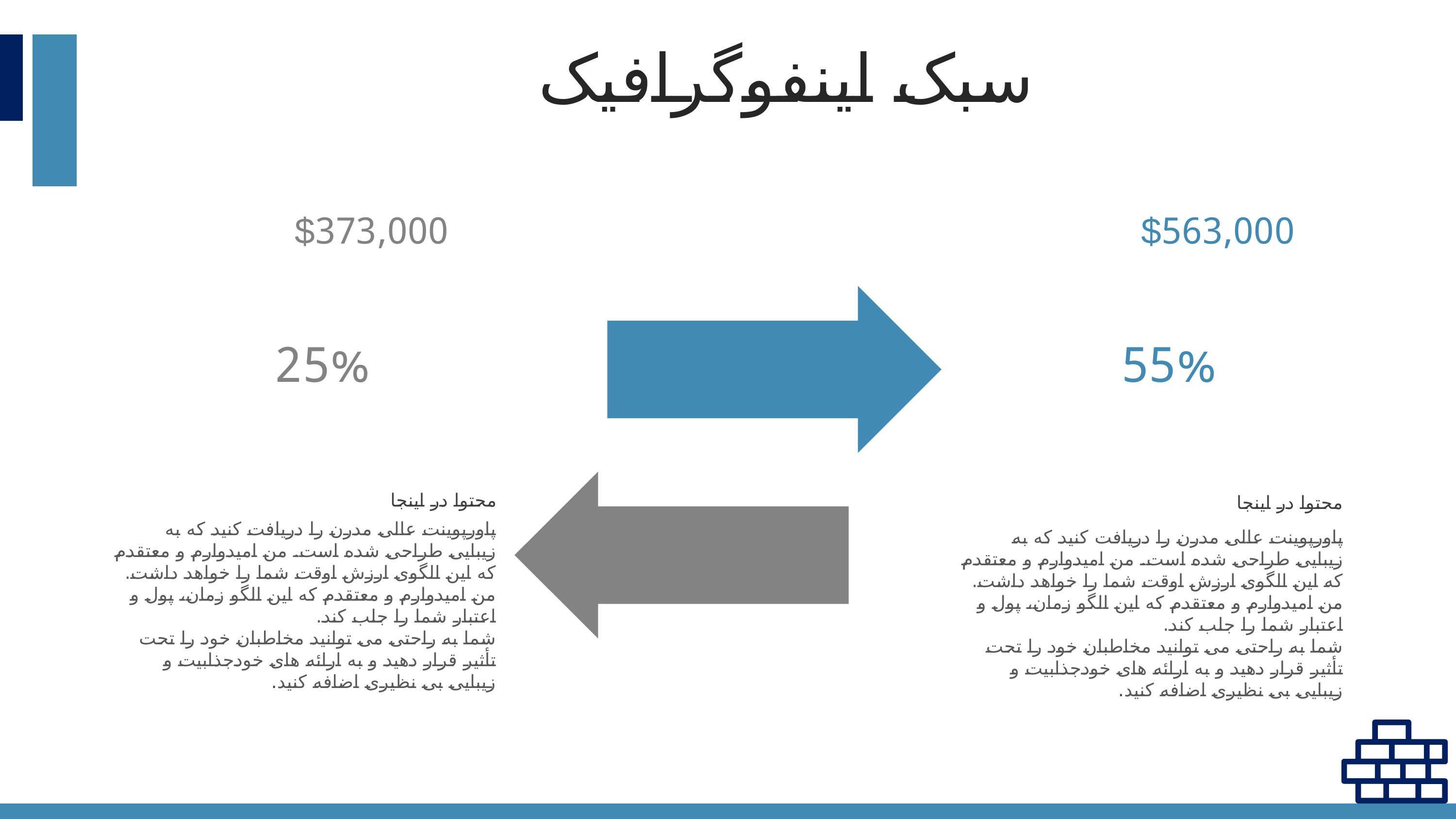

سبک اینفوگرافیک
$373,000
$563,000

25%
55%

محتوا در اینجا
محتوا در اینجا
پاورپوینت عالی مدرن را دریافت کنید که به زیبایی طراحی شده است. من امیدوارم و معتقدم که این الگوی ارزش اوقت شما را خواهد داشت.
من امیدوارم و معتقدم که این الگو زمان، پول و اعتبار شما را جلب کند.
شما به راحتی می توانید مخاطبان خود را تحت تأثیر قرار دهید و به ارائه های خودجذابیت و زیبایی بی نظیری اضافه کنید.
پاورپوینت عالی مدرن را دریافت کنید که به زیبایی طراحی شده است. من امیدوارم و معتقدم که این الگوی ارزش اوقت شما را خواهد داشت.
من امیدوارم و معتقدم که این الگو زمان، پول و اعتبار شما را جلب کند.
شما به راحتی می توانید مخاطبان خود را تحت تأثیر قرار دهید و به ارائه های خودجذابیت و زیبایی بی نظیری اضافه کنید.